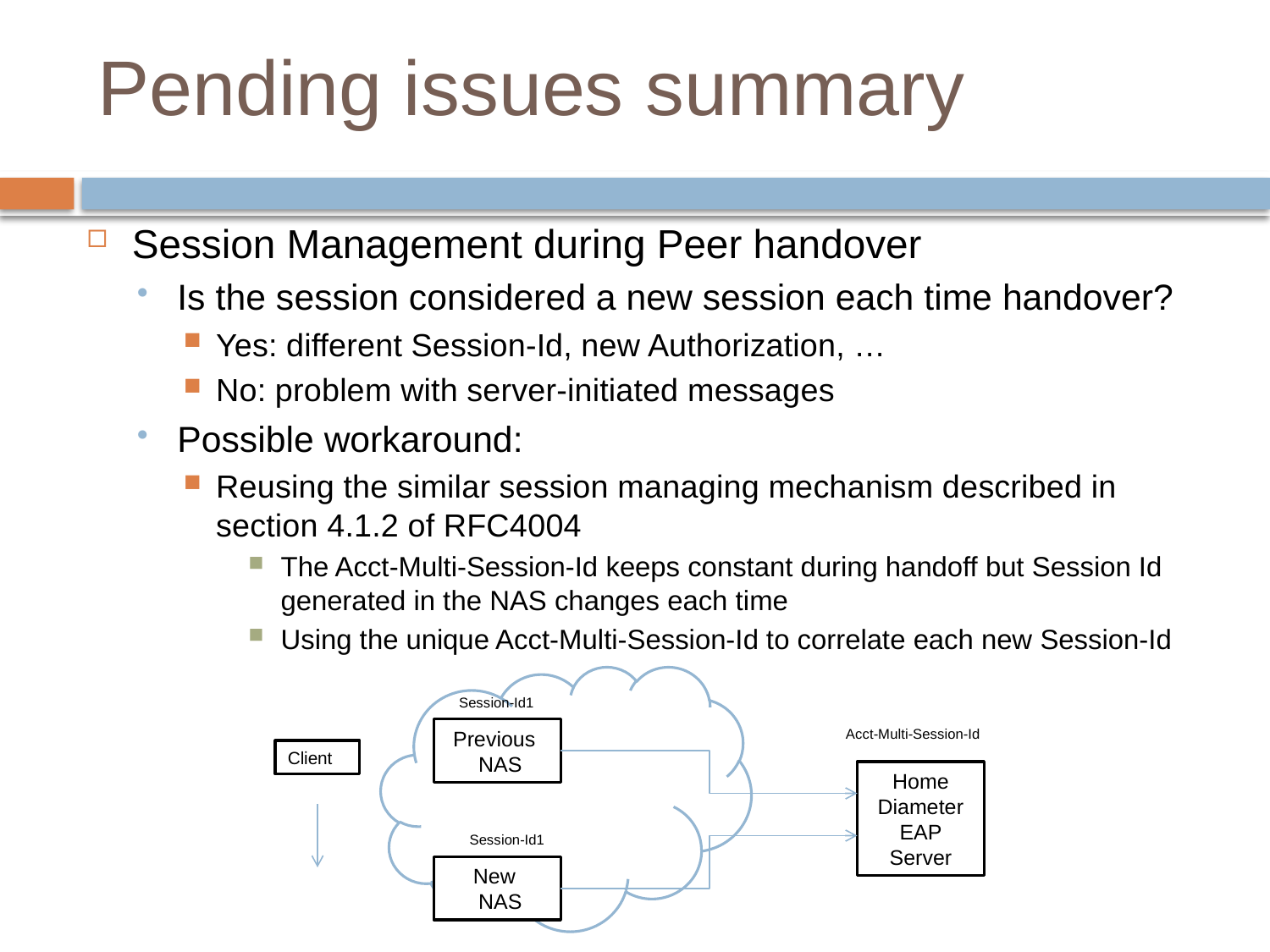

# Pending issues summary
Session Management during Peer handover
Is the session considered a new session each time handover?
Yes: different Session-Id, new Authorization, …
No: problem with server-initiated messages
Possible workaround:
Reusing the similar session managing mechanism described in section 4.1.2 of RFC4004
The Acct-Multi-Session-Id keeps constant during handoff but Session Id generated in the NAS changes each time
Using the unique Acct-Multi-Session-Id to correlate each new Session-Id

Session-Id1
Previous
 NAS
Acct-Multi-Session-Id
Client
Home Diameter
EAP Server
Session-Id1
New
 NAS